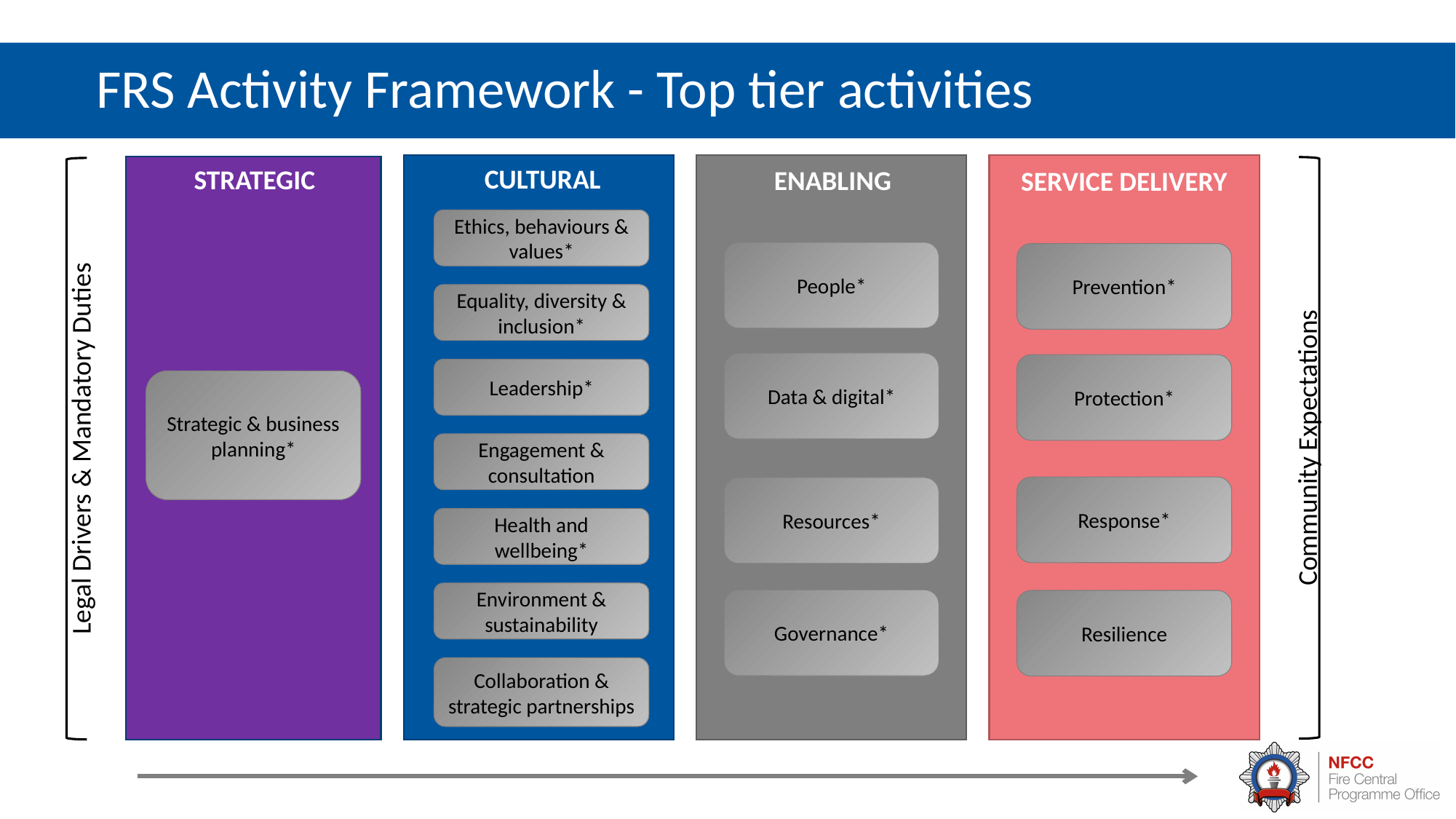

# FRS Activity Framework - Top tier activities

CULTURAL
Ethics, behaviours & values*
Equality, diversity & inclusion*
Leadership*
Engagement & consultation
Health and wellbeing*
Environment & sustainability
Collaboration & strategic partnerships

ENABLING
People*
Data & digital*
Resources*
Governance*

SERVICE DELIVERY
Prevention*
Protection*
Response*
Resilience

STRATEGIC
Strategic & business planning*
Community Expectations
Legal Drivers & Mandatory Duties